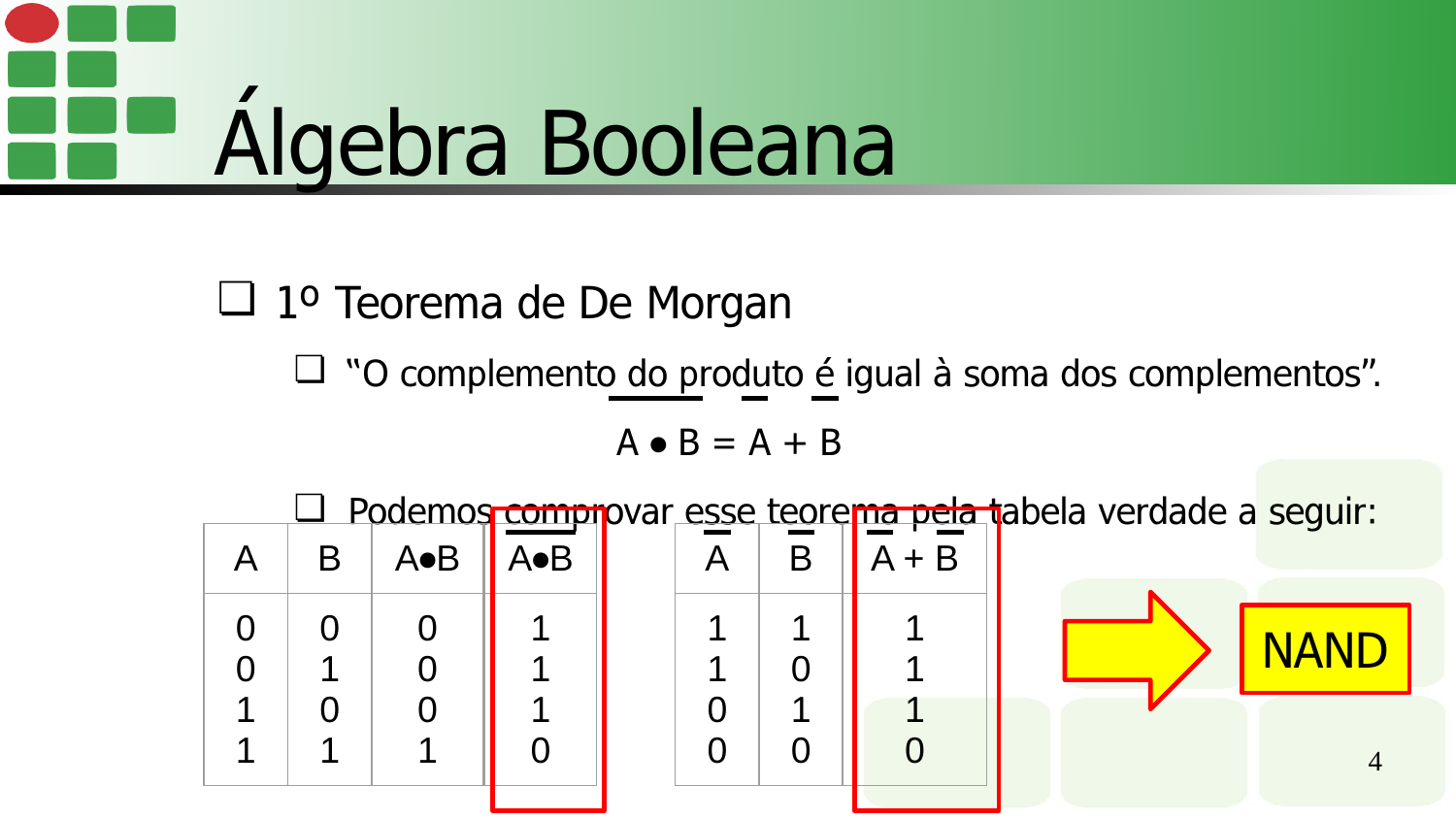

Álgebra Booleana
1º Teorema de De Morgan
“O complemento do produto é igual à soma dos complementos”.
A ⦁ B = A + B
Podemos comprovar esse teorema pela tabela verdade a seguir:

| A | B |
| --- | --- |
| 0 0 1 1 | 0 1 0 1 |
| A⦁B |
| --- |
| 0 0 0 1 |
| A⦁B |
| --- |
| 1 1 1 0 |
| A | B |
| --- | --- |
| 1 1 0 0 | 1 0 1 0 |
| A + B |
| --- |
| 1 1 1 0 |

NAND
4